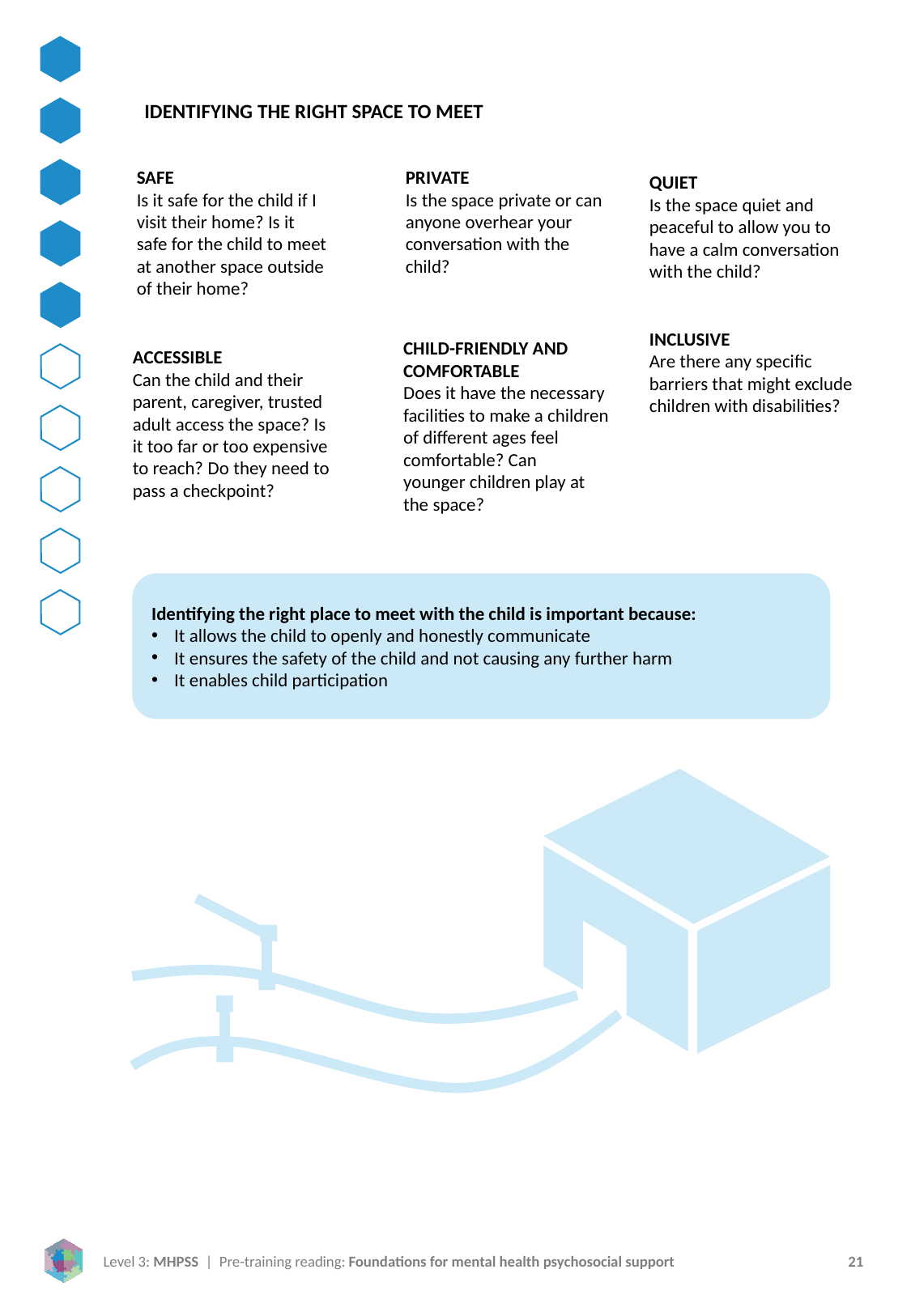

IDENTIFYING THE RIGHT SPACE TO MEET

SAFE
Is it safe for the child if I visit their home? Is it safe for the child to meet at another space outside of their home?
PRIVATE
Is the space private or can anyone overhear your conversation with the child?
QUIET
Is the space quiet and peaceful to allow you to have a calm conversation with the child?
INCLUSIVE
Are there any specific barriers that might exclude children with disabilities?
CHILD-FRIENDLY AND COMFORTABLE
Does it have the necessary facilities to make a children of different ages feel comfortable? Can younger children play at the space?
ACCESSIBLE
Can the child and their parent, caregiver, trusted adult access the space? Is it too far or too expensive to reach? Do they need to pass a checkpoint?

Identifying the right place to meet with the child is important because:
It allows the child to openly and honestly communicate
It ensures the safety of the child and not causing any further harm
It enables child participation